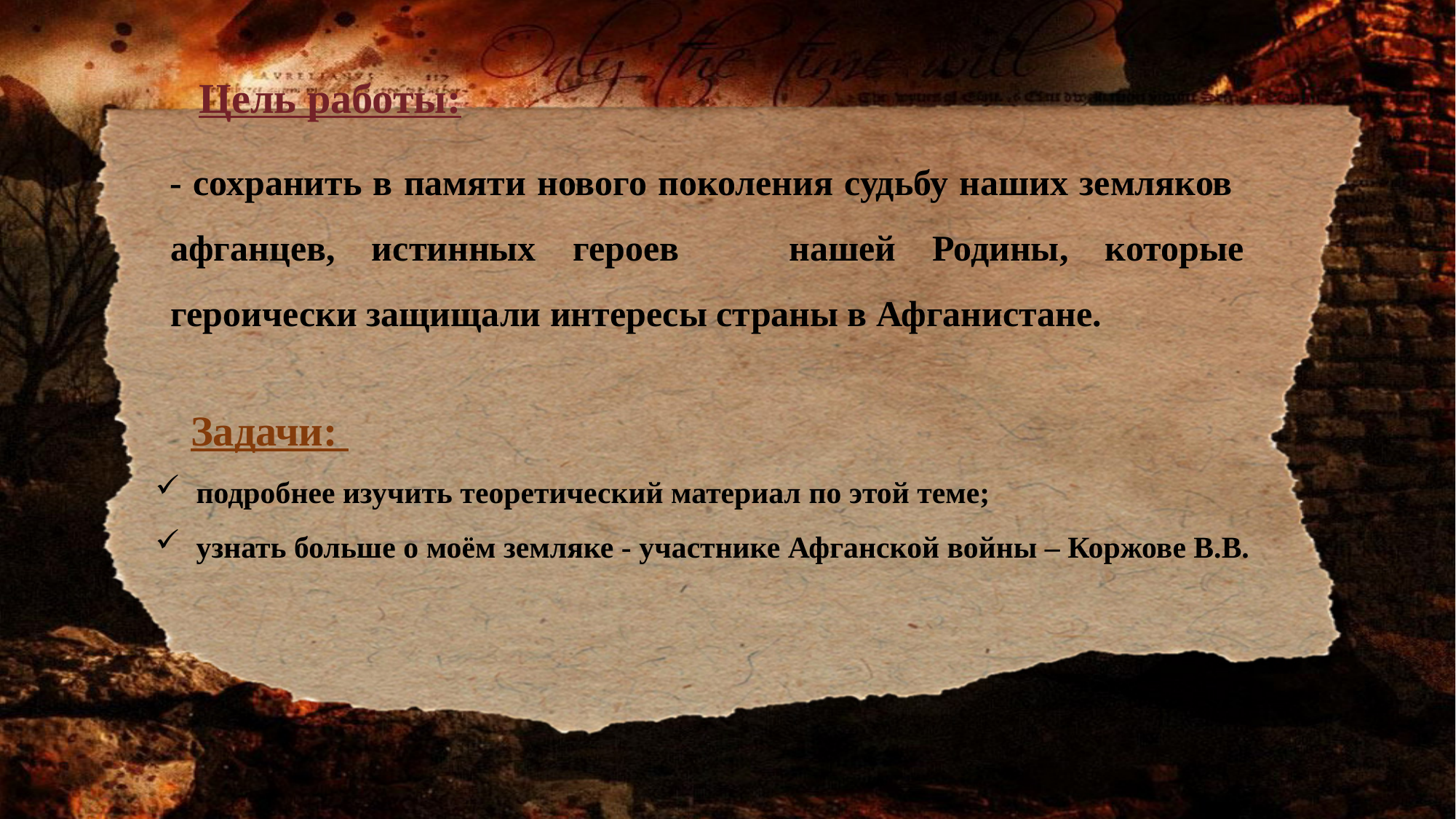

Цель работы:

- сохранить в памяти нового поколения судьбу наших земляков  афганцев, истинных героев   нашей Родины, которые героически защищали интересы страны в Афганистане.
Задачи:
подробнее изучить теоретический материал по этой теме;
узнать больше о моём земляке - участнике Афганской войны – Коржове В.В.